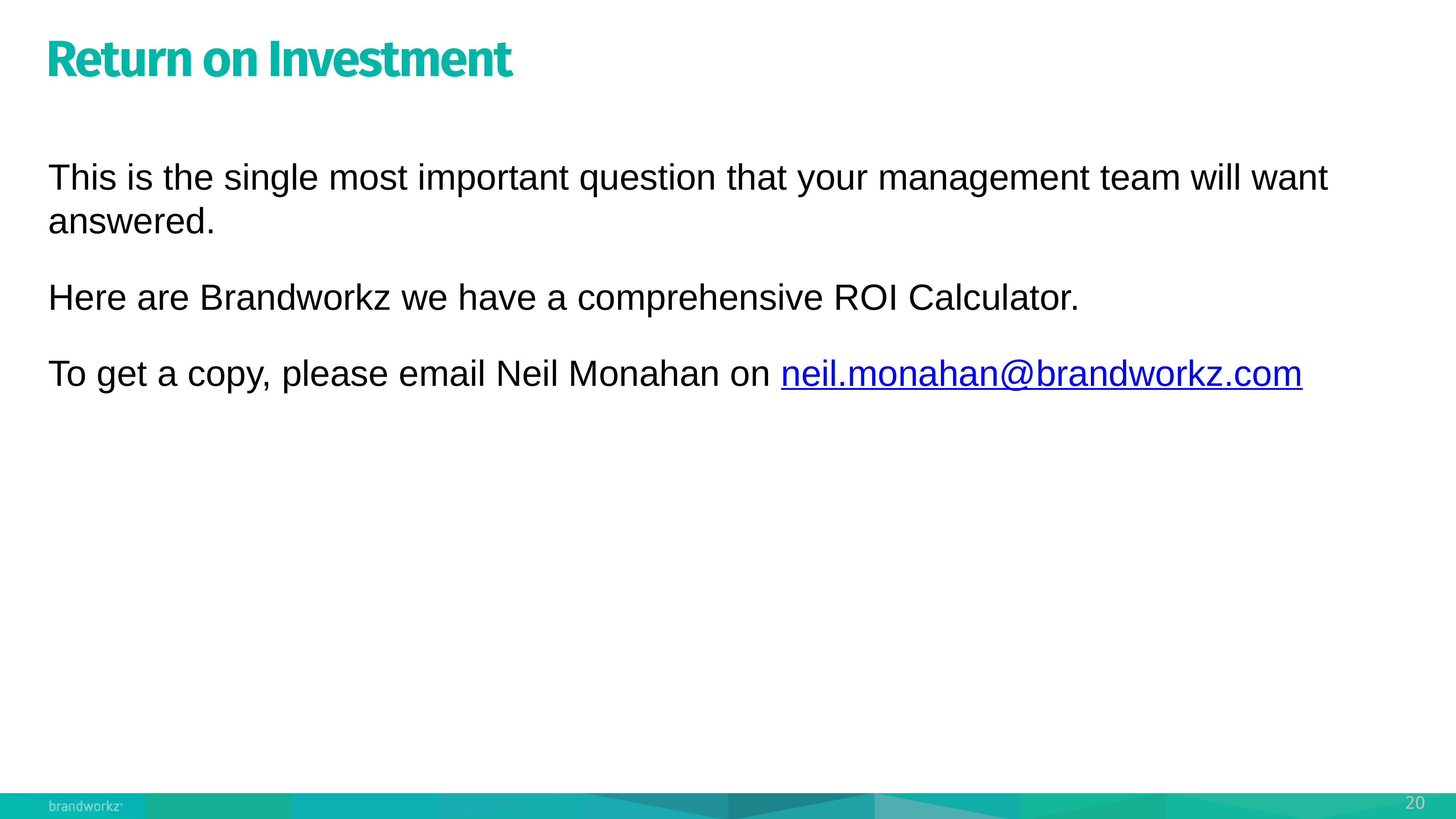

# Return on Investment
This is the single most important question that your management team will want answered.
Here are Brandworkz we have a comprehensive ROI Calculator.
To get a copy, please email Neil Monahan on neil.monahan@brandworkz.com